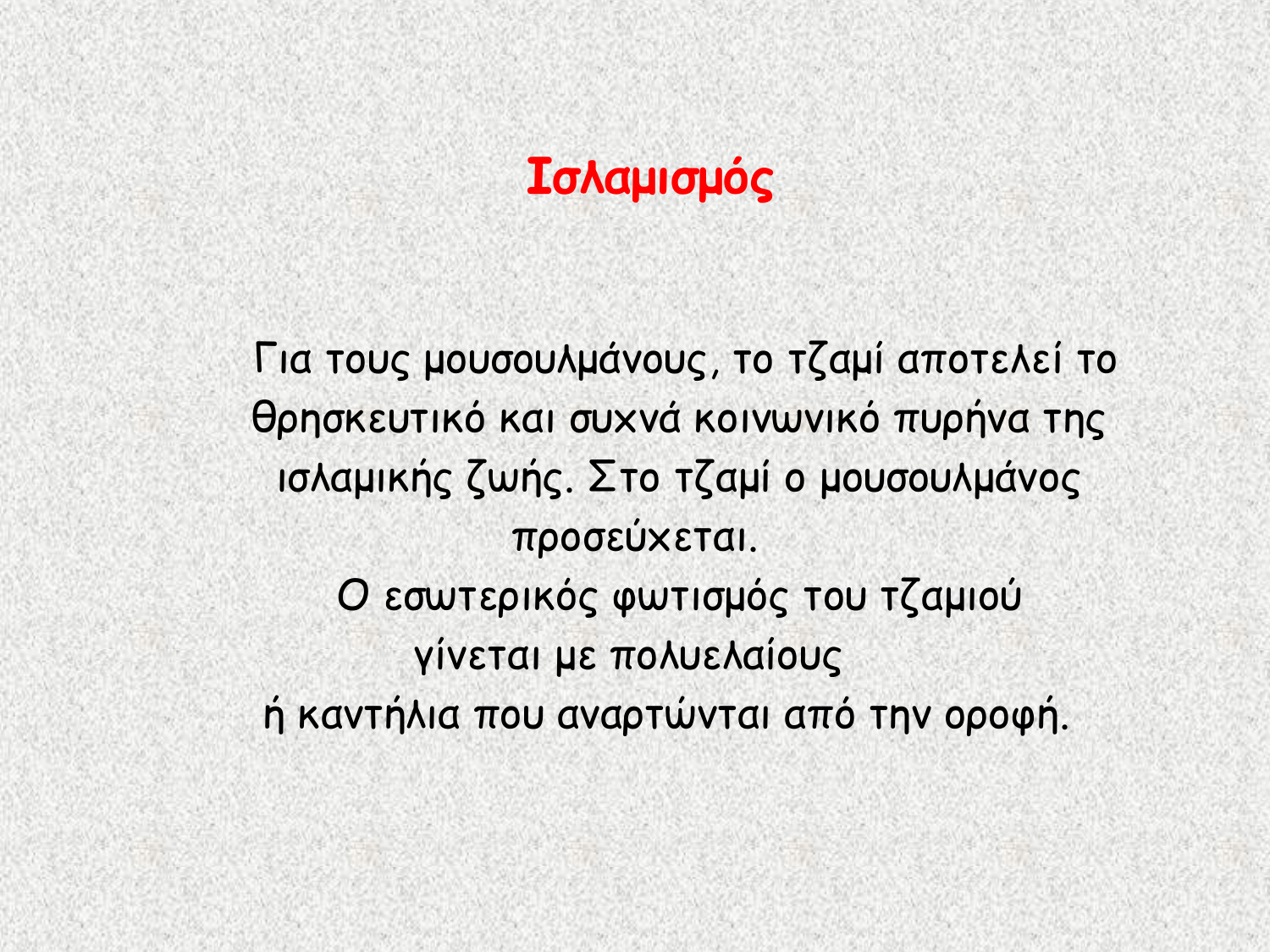

Ισλαμισμός

        Για τους μουσουλμάνους, το τζαμί αποτελεί το
        θρησκευτικό και συχνά κοινωνικό πυρήνα της
        ισλαμικής ζωής. Στο τζαμί ο μουσουλμάνος
προσεύχεται.
        Ο εσωτερικός φωτισμός του τζαμιού
γίνεται με πολυελαίους
     ή καντήλια που αναρτώνται από την οροφή.